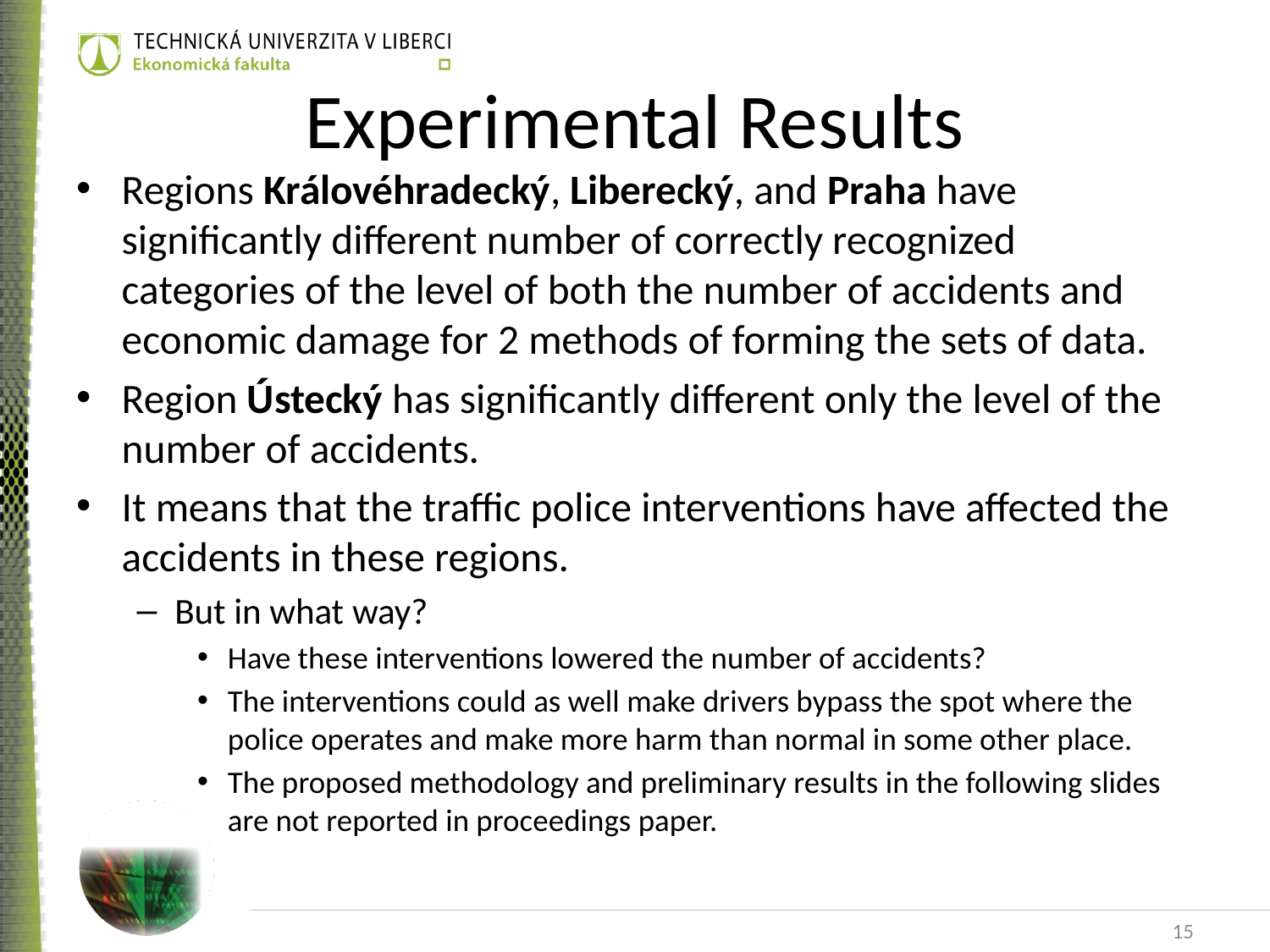

# Experimental Results
Regions Královéhradecký, Liberecký, and Praha have significantly different number of correctly recognized categories of the level of both the number of accidents and economic damage for 2 methods of forming the sets of data.
Region Ústecký has significantly different only the level of the number of accidents.
It means that the traffic police interventions have affected the accidents in these regions.
But in what way?
Have these interventions lowered the number of accidents?
The interventions could as well make drivers bypass the spot where the police operates and make more harm than normal in some other place.
The proposed methodology and preliminary results in the following slides are not reported in proceedings paper.
15